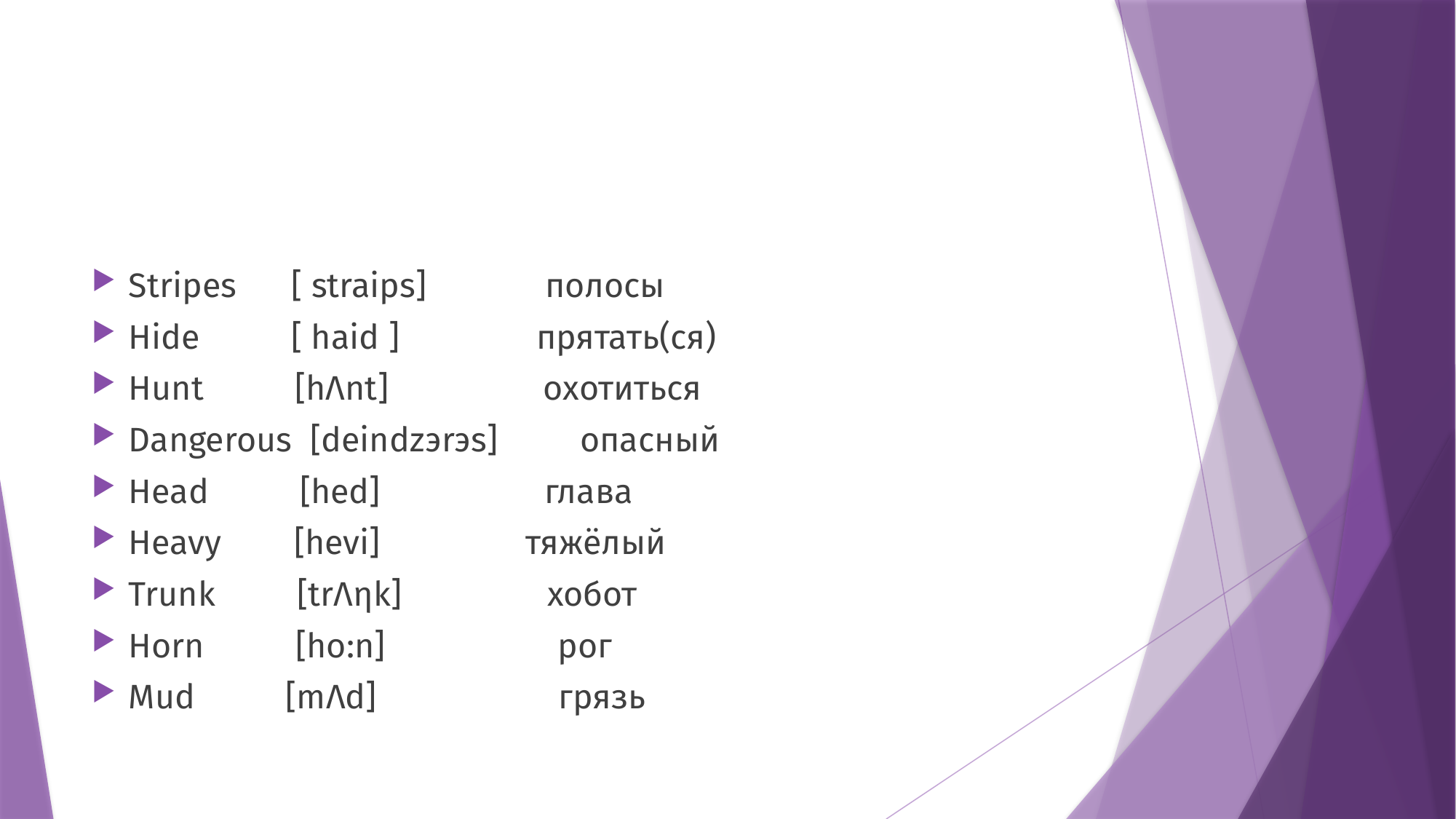

#
Stripes      [ straips]             полосы
Hide          [ haid ]               прятать(ся)
Hunt          [hΛnt]                 охотиться
Dangerous  [deindzэrэs]         опасный
Head          [hed]                  глава
Heavy        [hevi]                тяжёлый
Trunk         [trΛηk]                хобот
Horn          [ho:n]                   рог
Mud          [mΛd]                    грязь